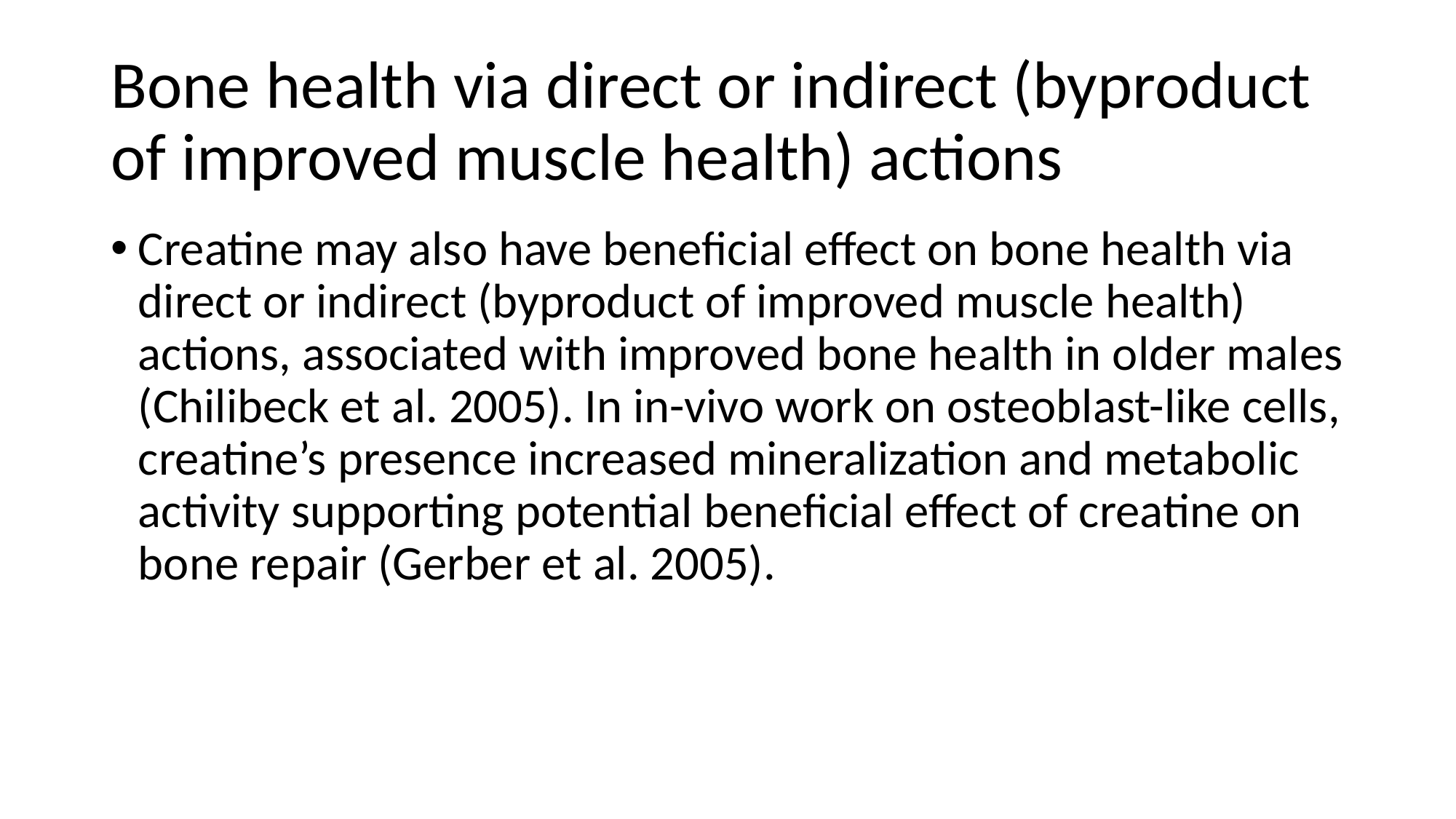

# Bone health via direct or indirect (byproduct of improved muscle health) actions
Creatine may also have beneficial effect on bone health via direct or indirect (byproduct of improved muscle health) actions, associated with improved bone health in older males (Chilibeck et al. 2005). In in-vivo work on osteoblast-like cells, creatine’s presence increased mineralization and metabolic activity supporting potential beneficial effect of creatine on bone repair (Gerber et al. 2005).